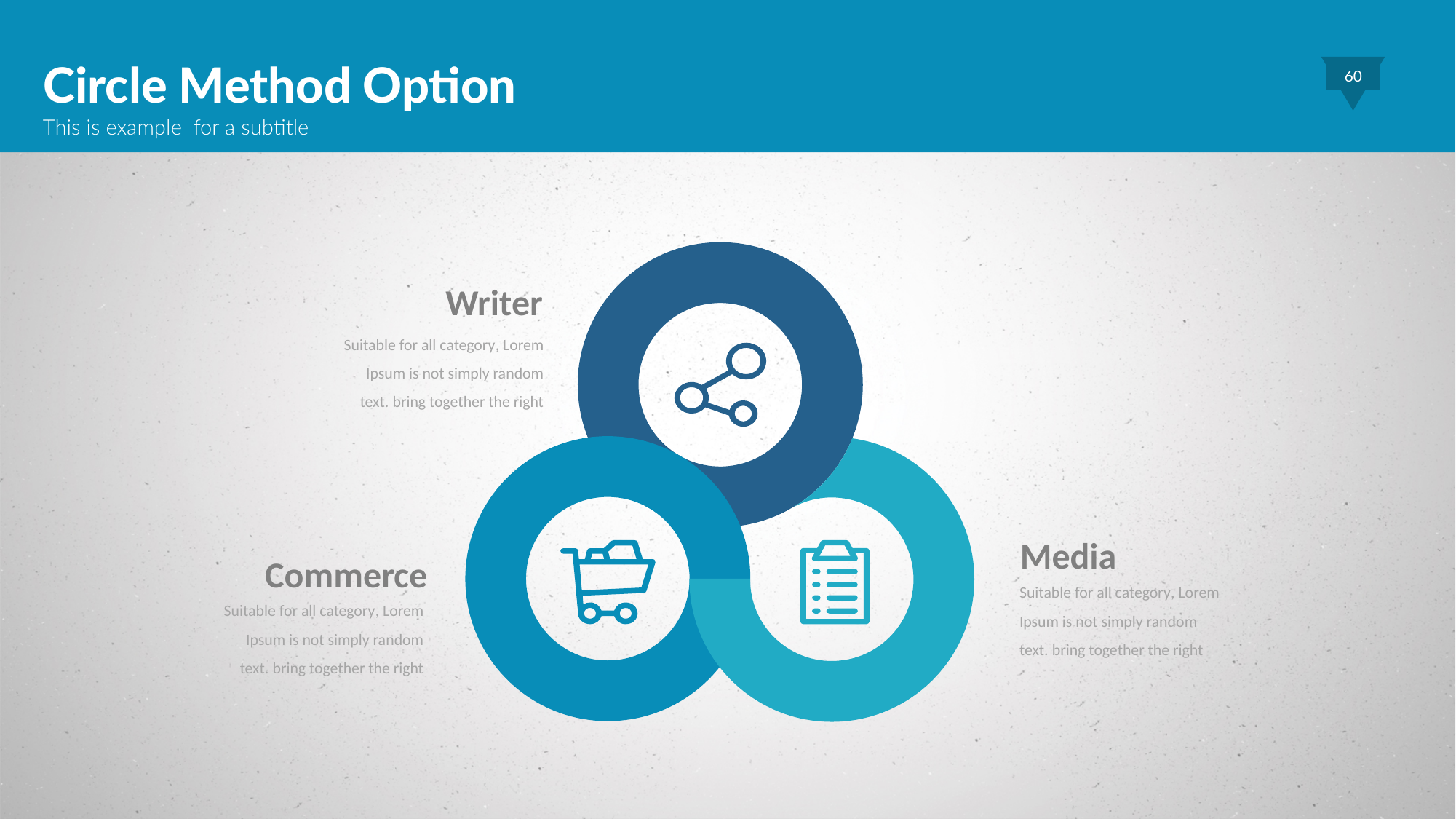

Circle Method Option
This is example  for a subtitle

60

Writer
Suitable for all category, Lorem Ipsum is not simply random text. bring together the right

Media

Commerce
Suitable for all category, Lorem Ipsum is not simply random text. bring together the right
Suitable for all category, Lorem Ipsum is not simply random text. bring together the right